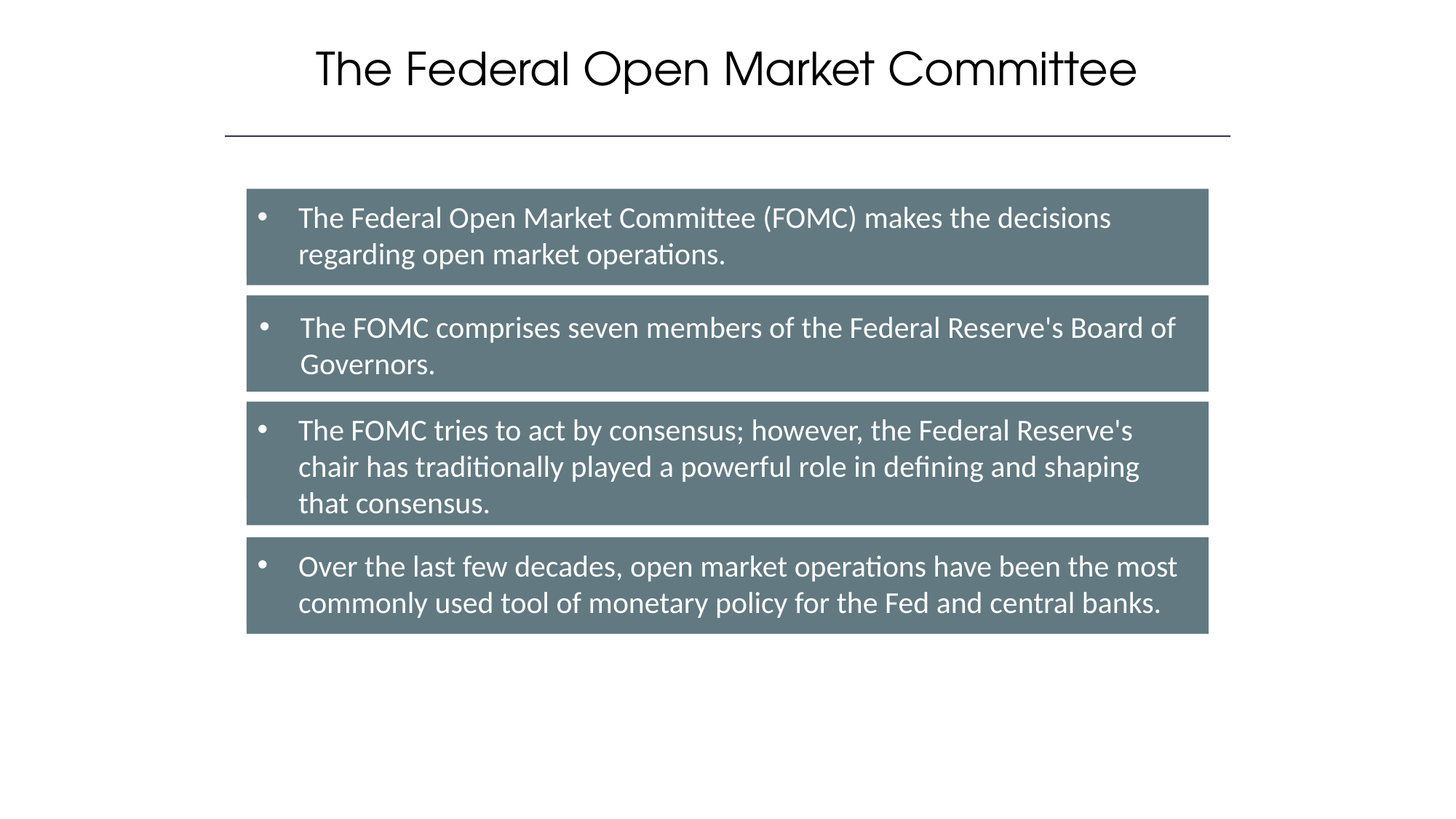

The Federal Open Market Committee

The Federal Open Market Committee (FOMC) makes the decisions regarding open market operations.

The FOMC comprises seven members of the Federal Reserve's Board of Governors.

The FOMC tries to act by consensus; however, the Federal Reserve's chair has traditionally played a powerful role in defining and shaping that consensus.

Over the last few decades, open market operations have been the most commonly used tool of monetary policy for the Fed and central banks.